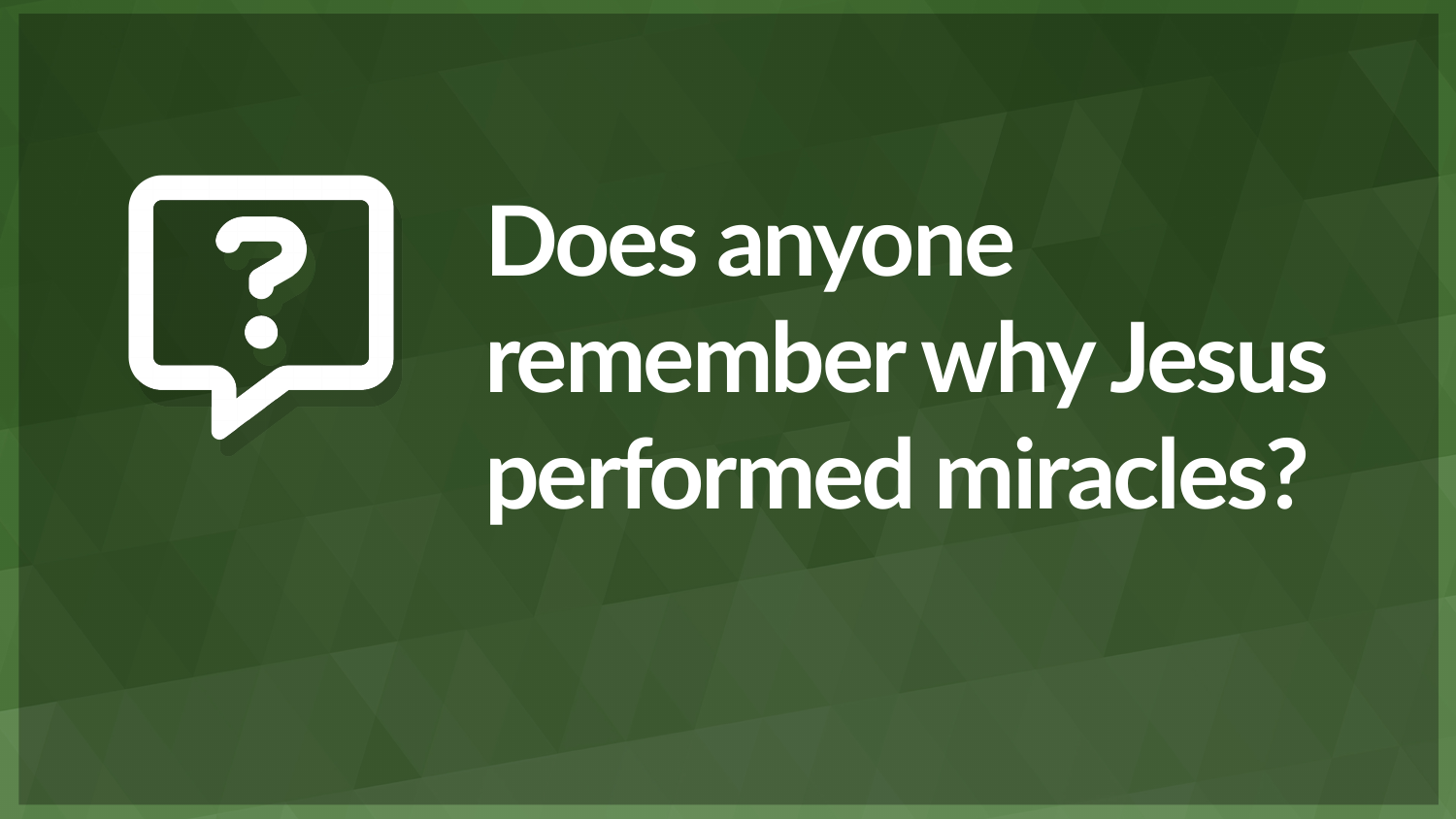

# Does anyone remember why Jesus performed miracles?